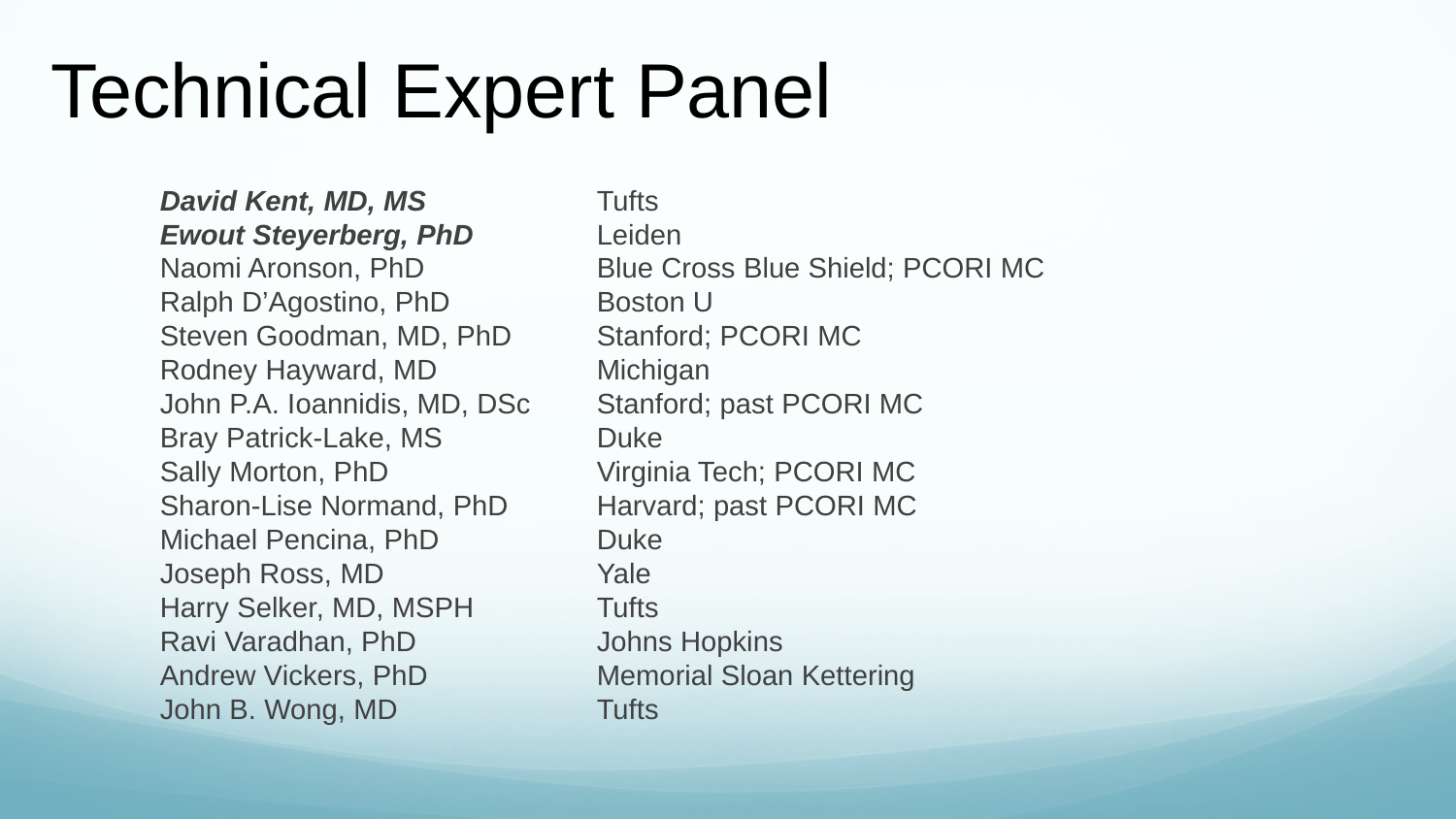

Technical Expert Panel

David Kent, MD, MS 		Tufts
Ewout Steyerberg, PhD	Leiden
Naomi Aronson, PhD		Blue Cross Blue Shield; PCORI MC
Ralph D’Agostino, PhD		Boston U
Steven Goodman, MD, PhD	Stanford; PCORI MC
Rodney Hayward, MD		Michigan
John P.A. Ioannidis, MD, DSc	Stanford; past PCORI MC
Bray Patrick-Lake, MS		Duke
Sally Morton, PhD		Virginia Tech; PCORI MC
Sharon-Lise Normand, PhD	Harvard; past PCORI MC
Michael Pencina, PhD		Duke
Joseph Ross, MD		Yale
Harry Selker, MD, MSPH	Tufts
Ravi Varadhan, PhD		Johns Hopkins
Andrew Vickers, PhD		Memorial Sloan Kettering
John B. Wong, MD		Tufts